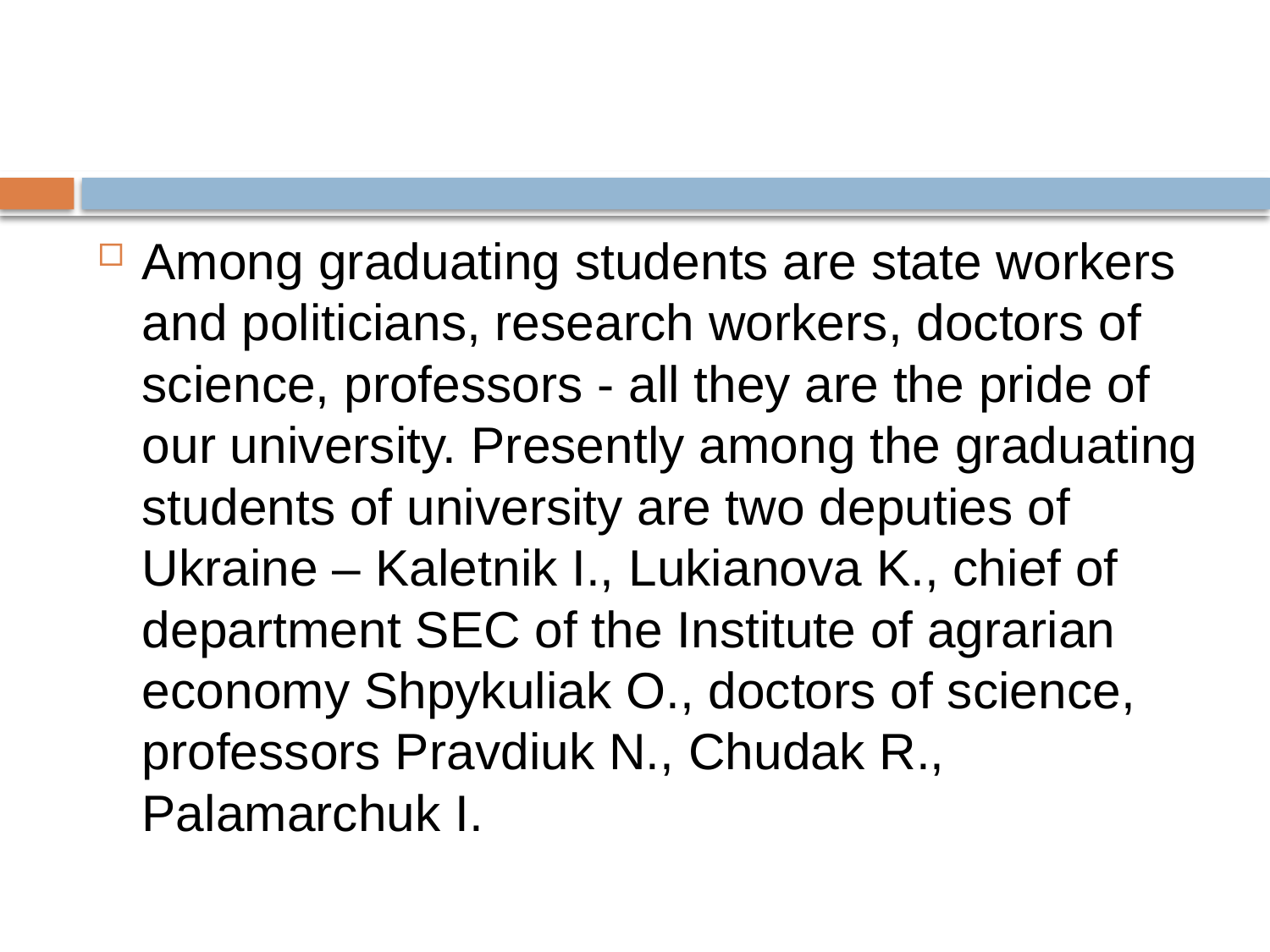

#
Among graduating students are state workers and politicians, research workers, doctors of science, professors - all they are the pride of our university. Presently among the graduating students of university are two deputies of Ukraine – Kaletnik I., Lukianova K., chief of department SEC of the Institute of agrarian economy Shpykuliak O., doctors of science, professors Pravdiuk N., Chudak R., Palamarchuk I.